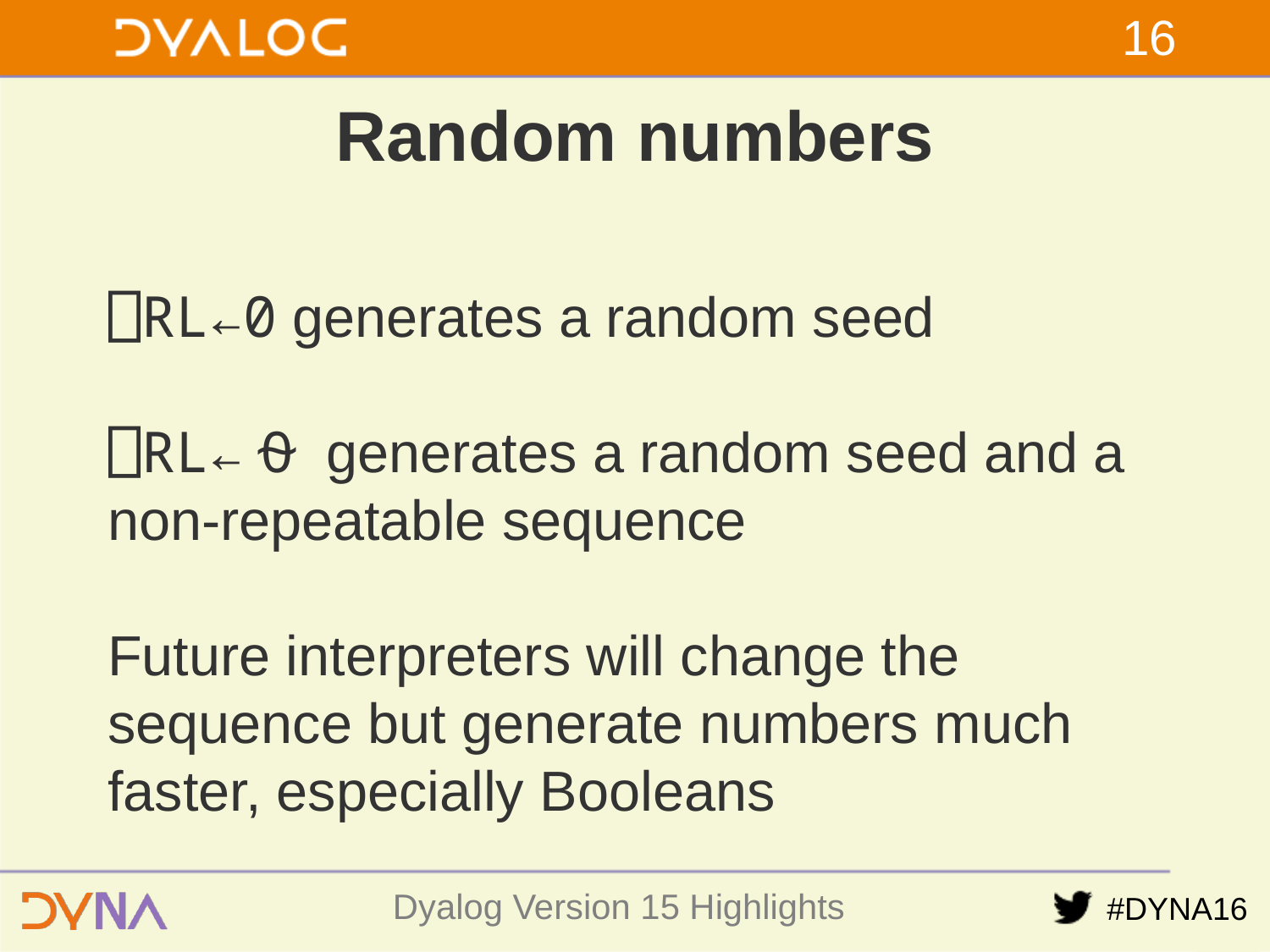

16
# Random numbers
⎕RL←0 generates a random seed

⎕RL←⍬ generates a random seed and a non-repeatable sequence

Future interpreters will change the sequence but generate numbers much faster, especially Booleans
Dyalog Version 15 Highlights